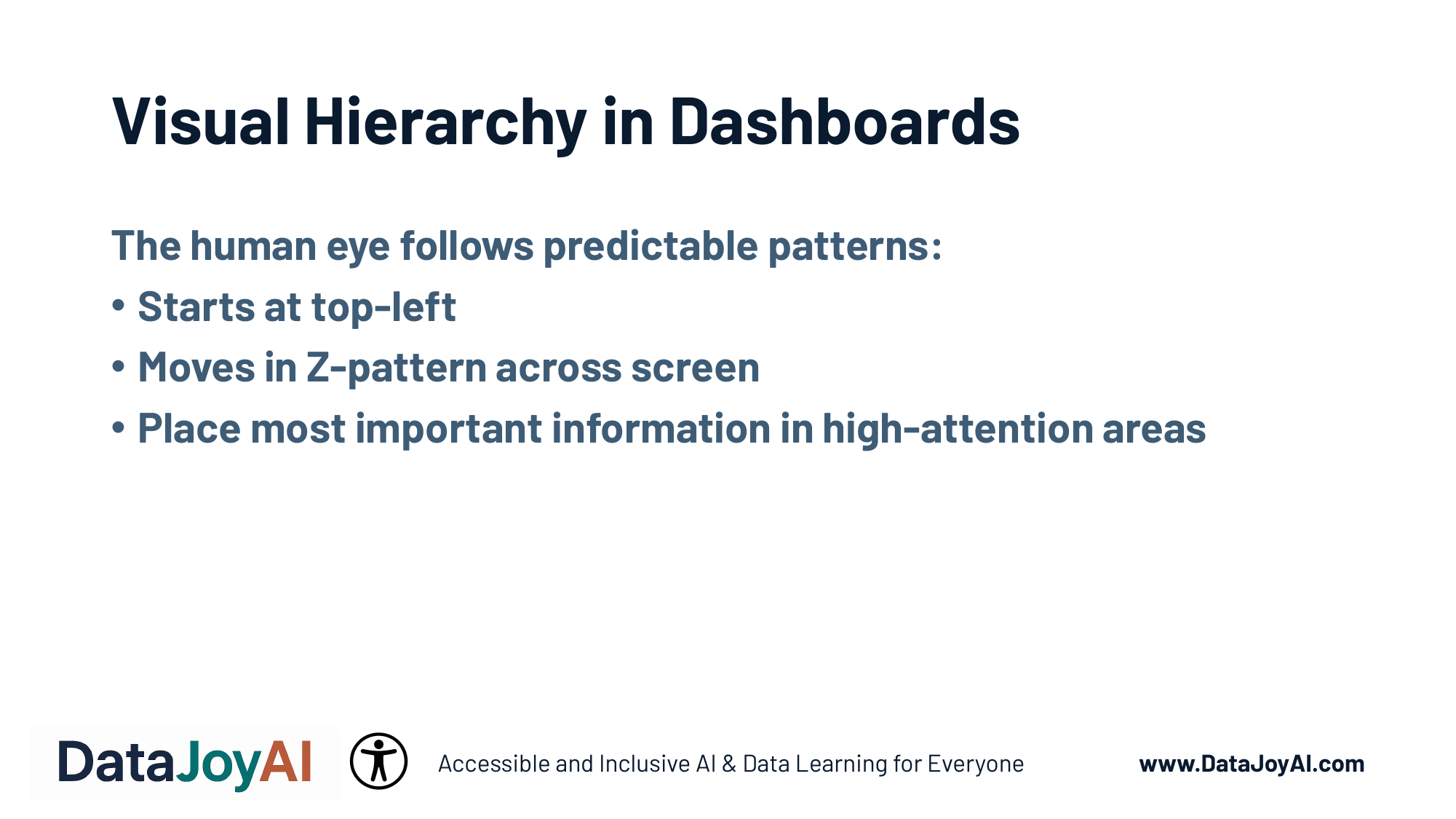

# Visual Hierarchy in Dashboards
The human eye follows predictable patterns:
Starts at top-left
Moves in Z-pattern across screen
Place most important information in high-attention areas